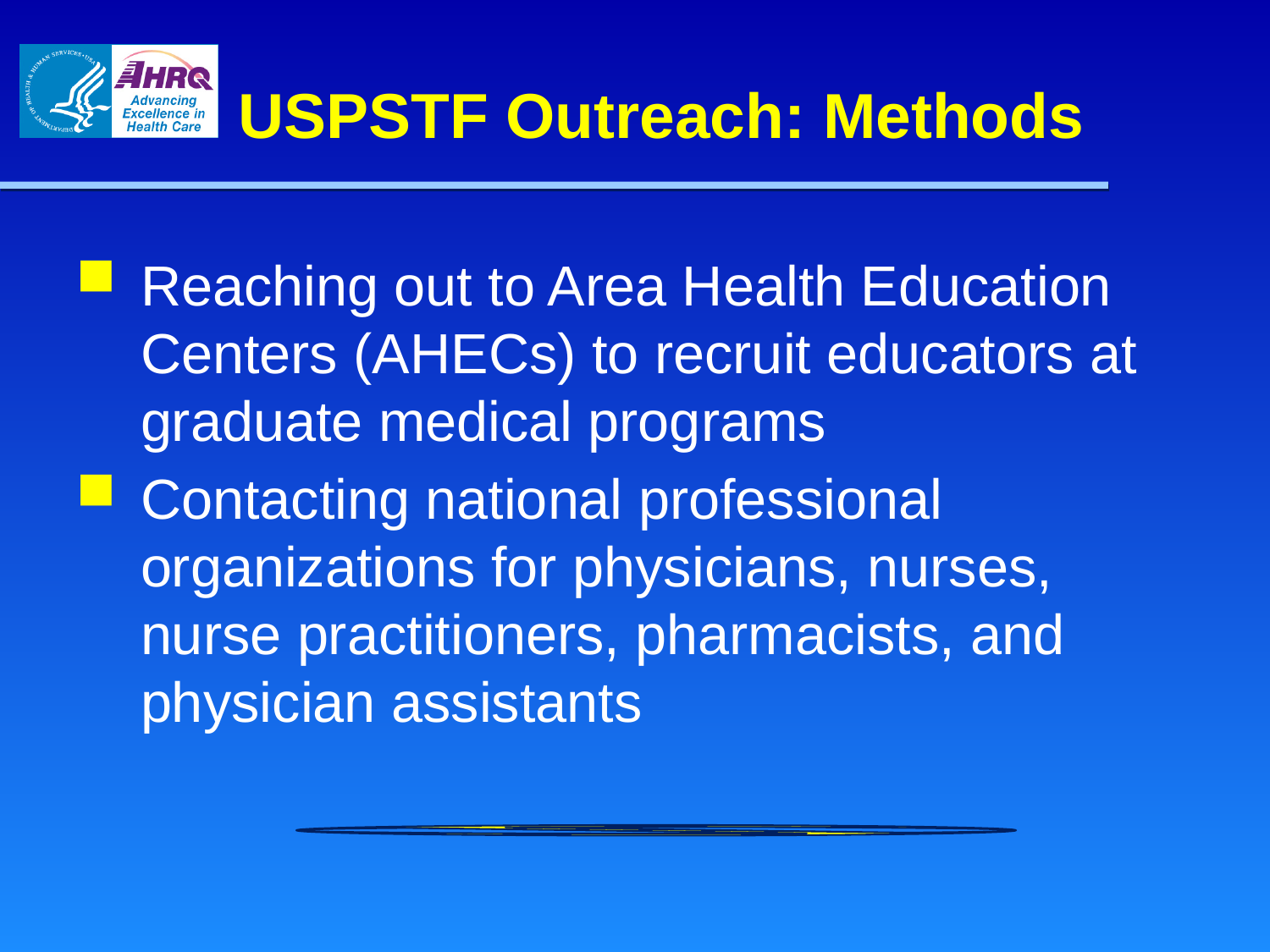

# USPSTF Outreach: Methods
Reaching out to Area Health Education Centers (AHECs) to recruit educators at graduate medical programs
Contacting national professional organizations for physicians, nurses, nurse practitioners, pharmacists, and physician assistants